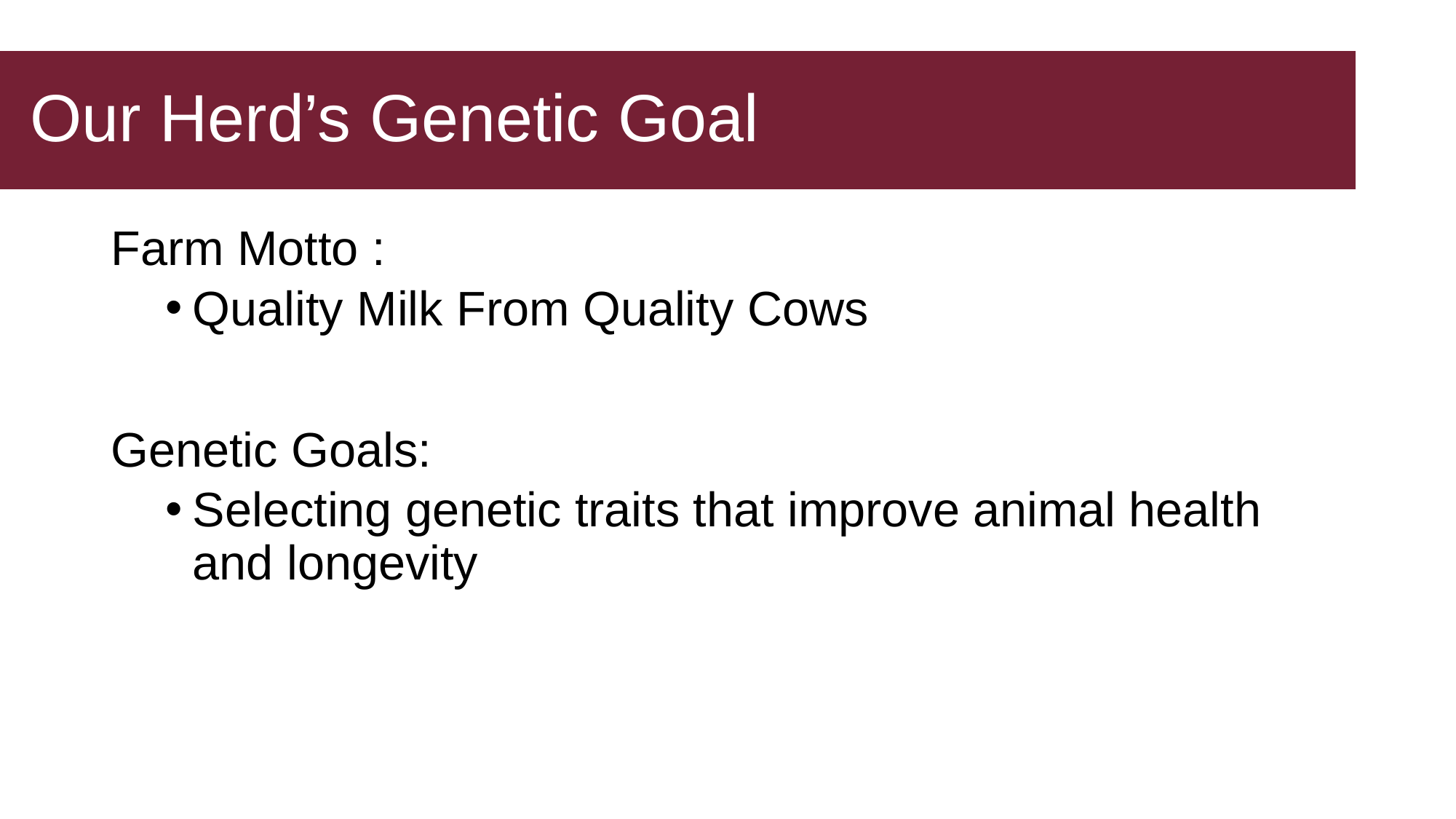

# Our Herd’s Genetic Goal

Farm Motto :
Quality Milk From Quality Cows

Genetic Goals:
Selecting genetic traits that improve animal health and longevity